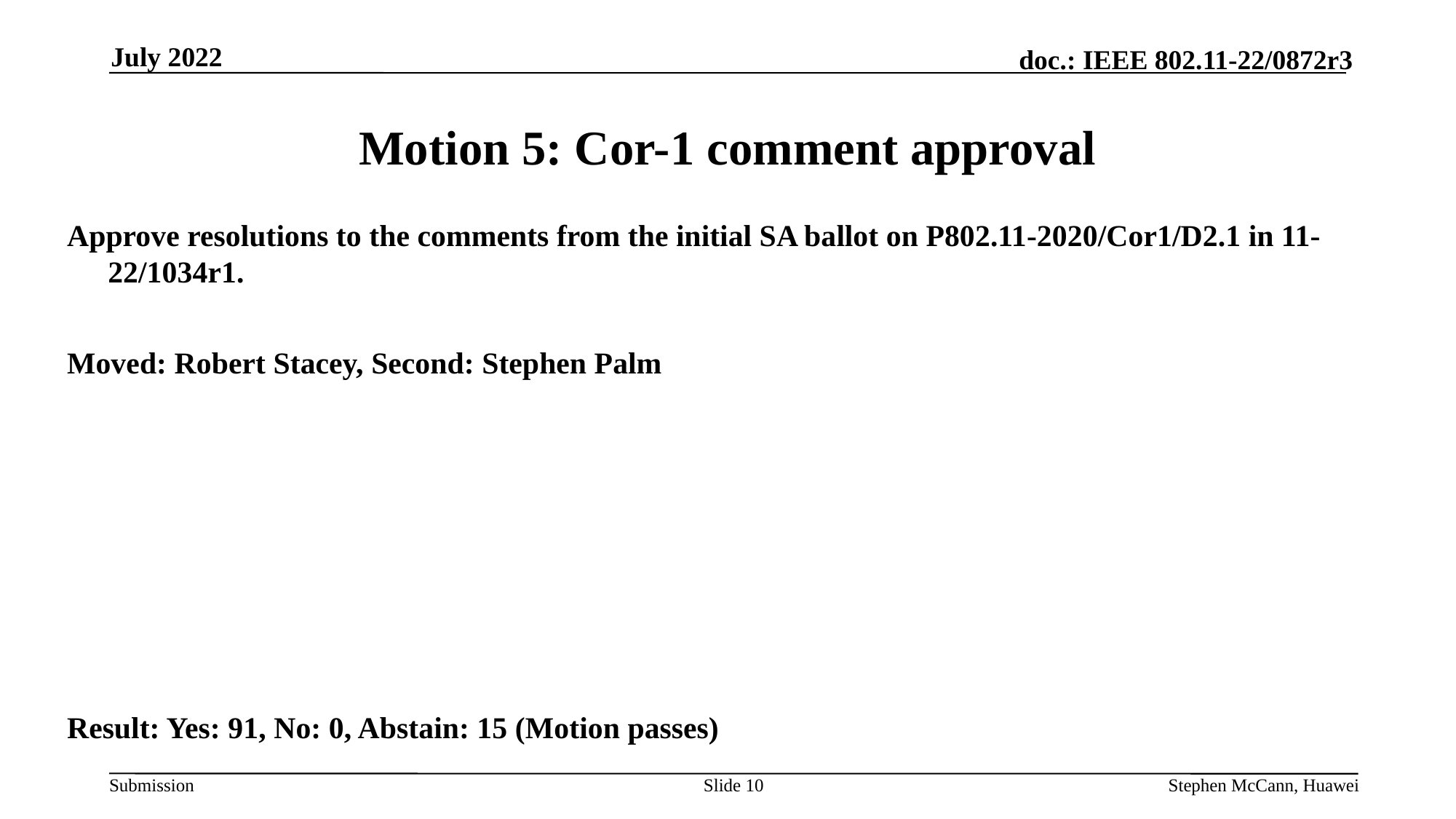

July 2022
# Motion 5: Cor-1 comment approval
Approve resolutions to the comments from the initial SA ballot on P802.11-2020/Cor1/D2.1 in 11-22/1034r1.

Moved: Robert Stacey, Second: Stephen Palm

Result: Yes: 91, No: 0, Abstain: 15 (Motion passes)

Slide 10
Stephen McCann, Huawei